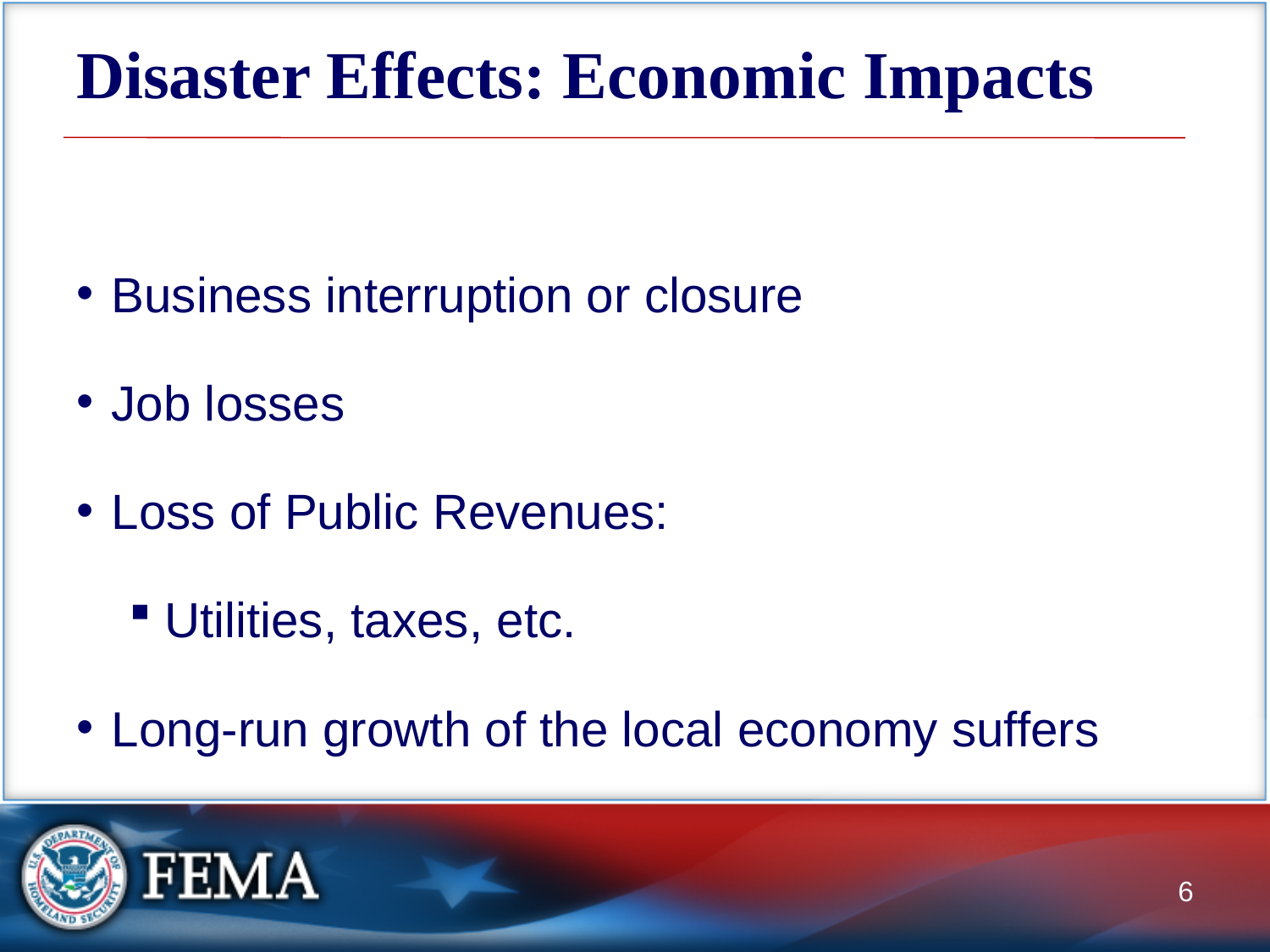

# Disaster Effects: Economic Impacts

Business interruption or closure
Job losses
Loss of Public Revenues:
Utilities, taxes, etc.
Long-run growth of the local economy suffers
6